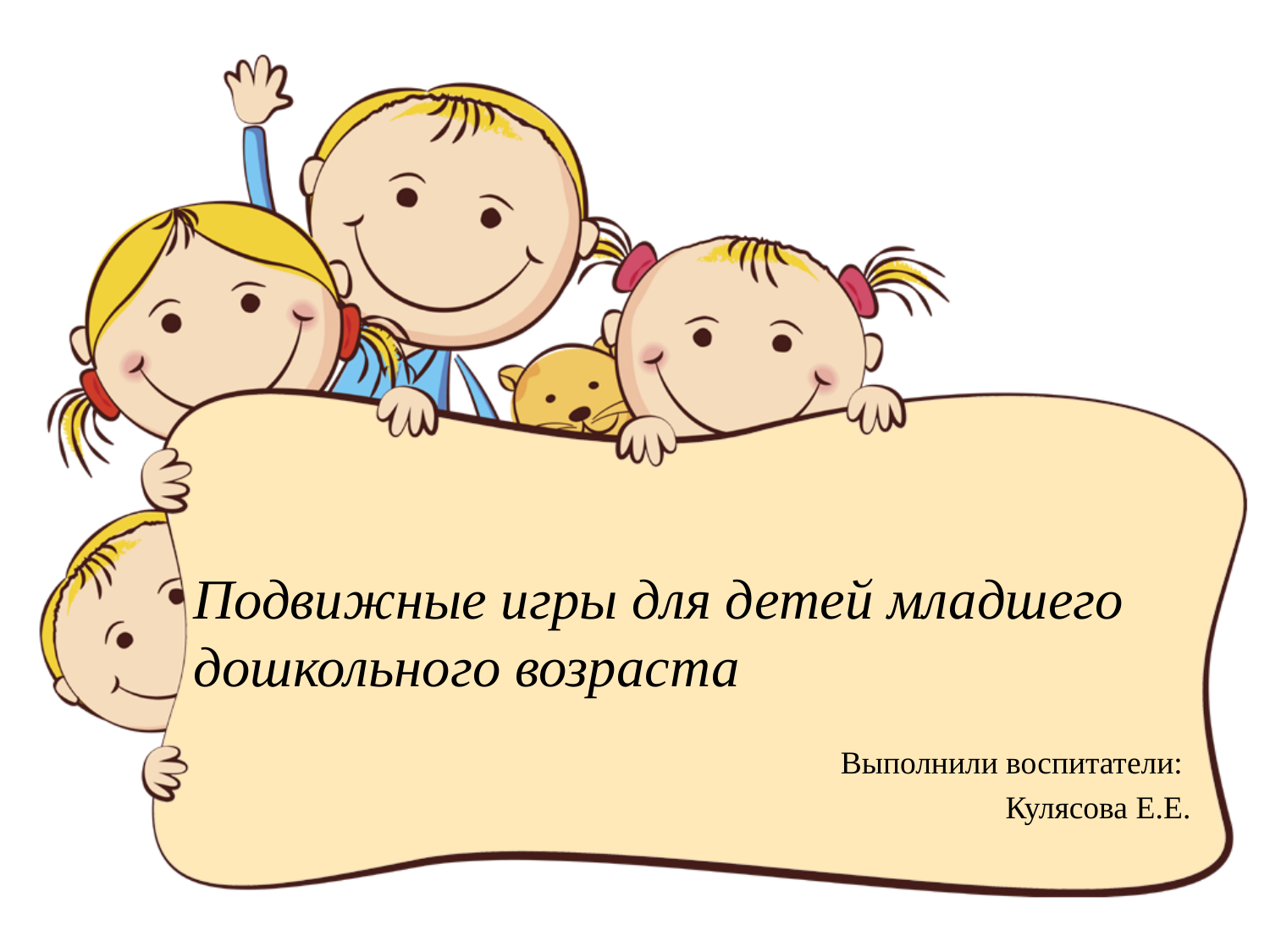

Подвижные игры для детей младшего дошкольного возраста
Выполнили воспитатели:
Кулясова Е.Е.